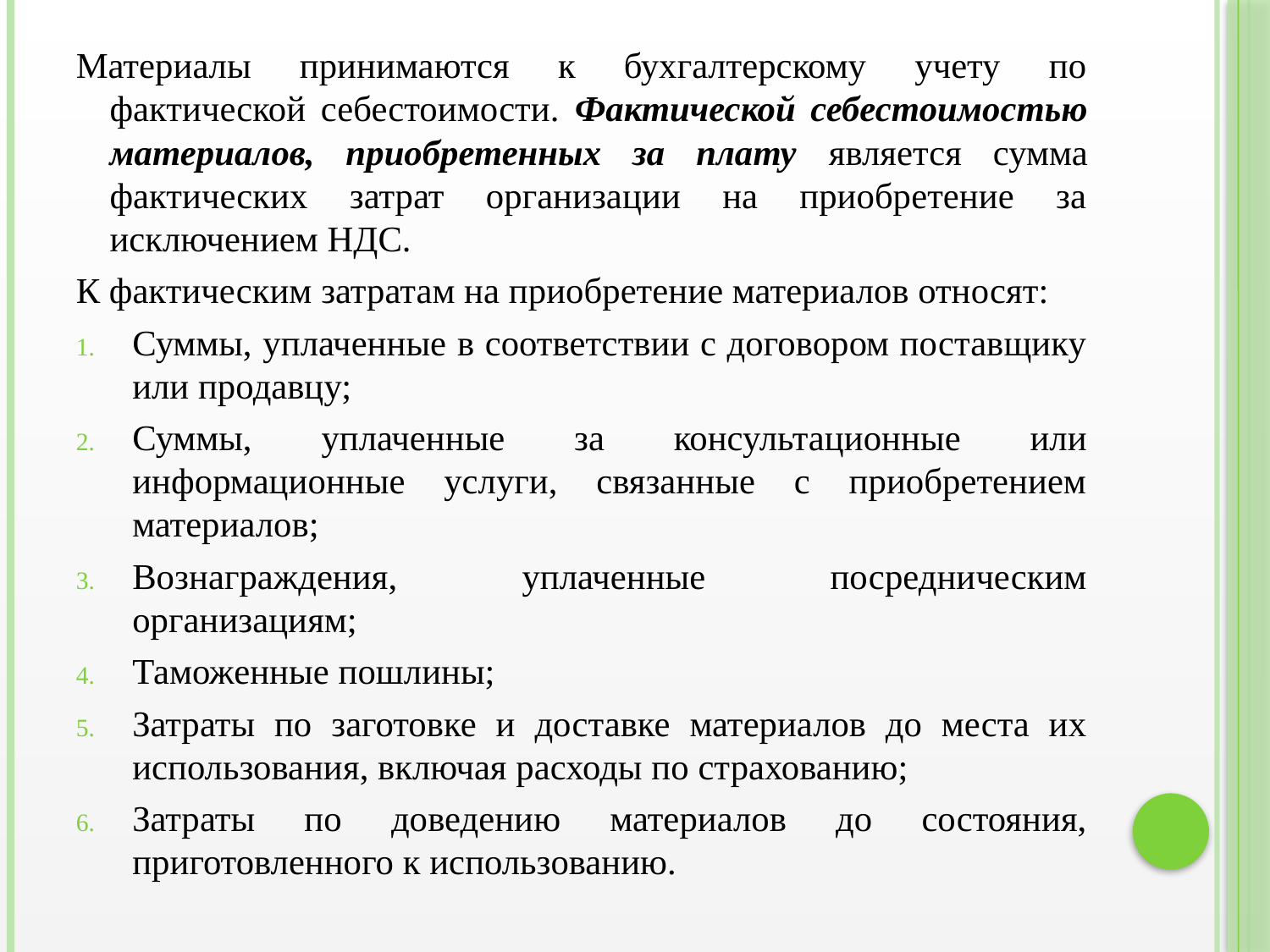

Материалы принимаются к бухгалтерскому учету по фактической себестоимости. Фактической себестоимостью материалов, приобретенных за плату является сумма фактических затрат организации на приобретение за исключением НДС.
К фактическим затратам на приобретение материалов относят:
Суммы, уплаченные в соответствии с договором поставщику или продавцу;
Суммы, уплаченные за консультационные или информационные услуги, связанные с приобретением материалов;
Вознаграждения, уплаченные посредническим организациям;
Таможенные пошлины;
Затраты по заготовке и доставке материалов до места их использования, включая расходы по страхованию;
Затраты по доведению материалов до состояния, приготовленного к использованию.